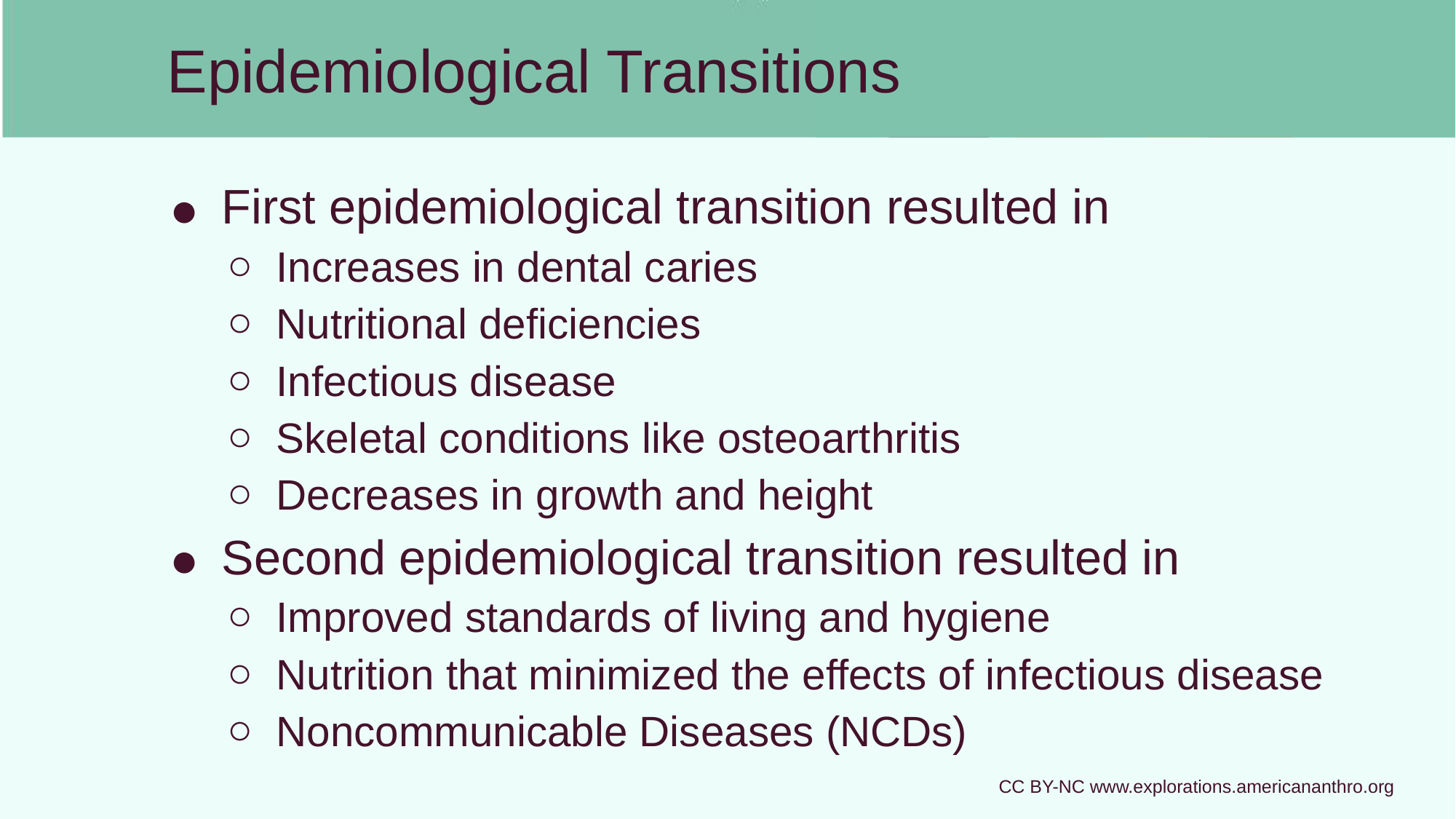

# Epidemiological Transitions
First epidemiological transition resulted in
Increases in dental caries
Nutritional deficiencies
Infectious disease
Skeletal conditions like osteoarthritis
Decreases in growth and height
Second epidemiological transition resulted in
Improved standards of living and hygiene
Nutrition that minimized the effects of infectious disease
Noncommunicable Diseases (NCDs)